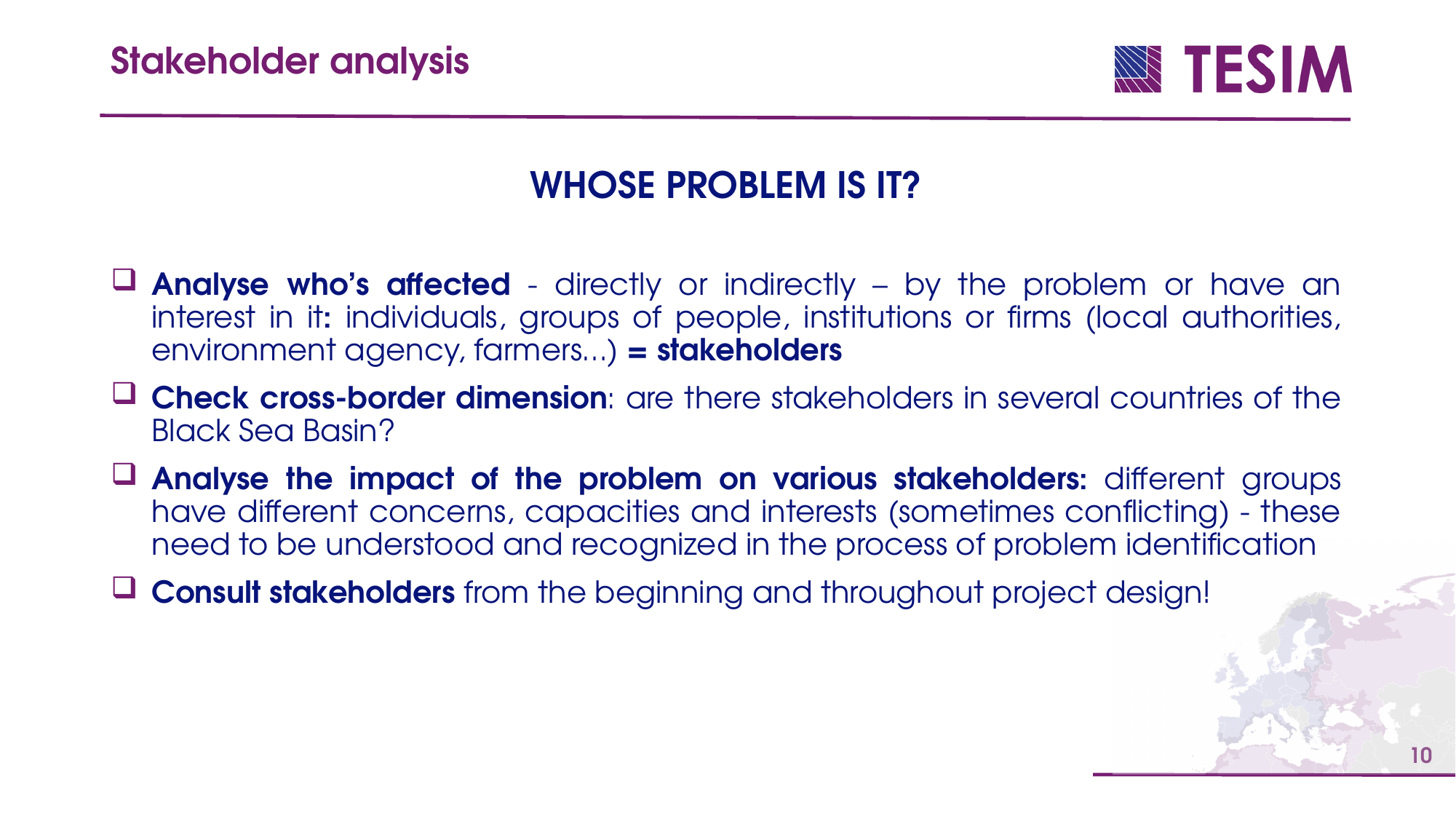

Stakeholder analysis
WHOSE PROBLEM IS IT?

Analyse who’s affected - directly or indirectly – by the problem or have an interest in it: individuals, groups of people, institutions or firms (local authorities, environment agency, farmers…) = stakeholders
Check cross-border dimension: are there stakeholders in several countries of the Black Sea Basin?
Analyse the impact of the problem on various stakeholders: different groups have different concerns, capacities and interests (sometimes conflicting) - these need to be understood and recognized in the process of problem identification
Consult stakeholders from the beginning and throughout project design!